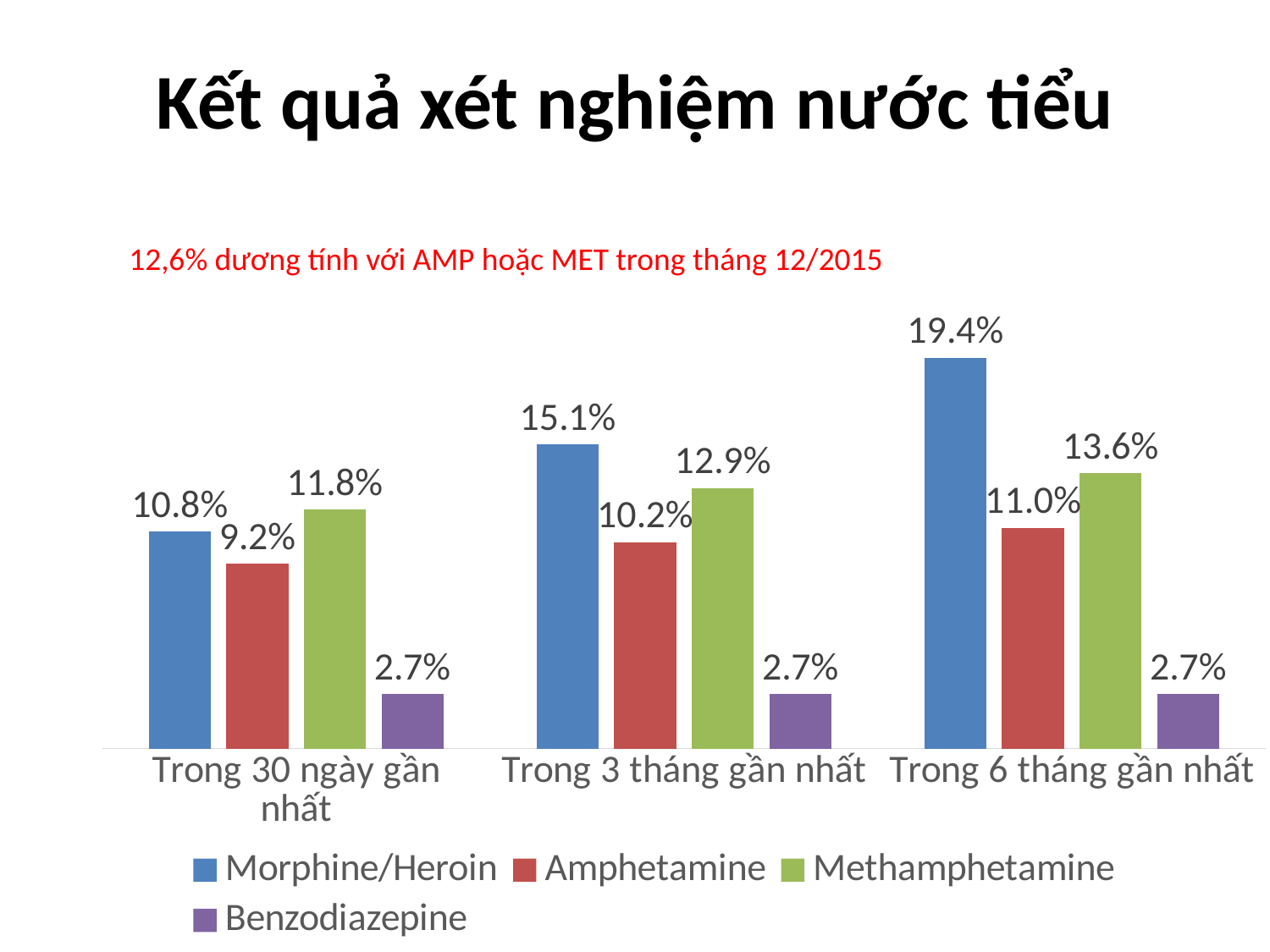

# Kết quả xét nghiệm nước tiểu

### Chart

| Category | Morphine/Heroin | Amphetamine | Methamphetamine | Benzodiazepine |
|---|---|---|---|---|
| Trong 30 ngày gần nhất | 0.10771992818671454 | 0.09156193895870736 | 0.118491921005386 | 0.026929982046678635 |
| Trong 3 tháng gần nhất | 0.15080789946140036 | 0.10233393177737882 | 0.12926391382405744 | 0.026929982046678635 |
| Trong 6 tháng gần nhất | 0.19389587073608616 | 0.10951526032315978 | 0.13644524236983843 | 0.026929982046678635 |
12,6% dương tính với AMP hoặc MET trong tháng 12/2015